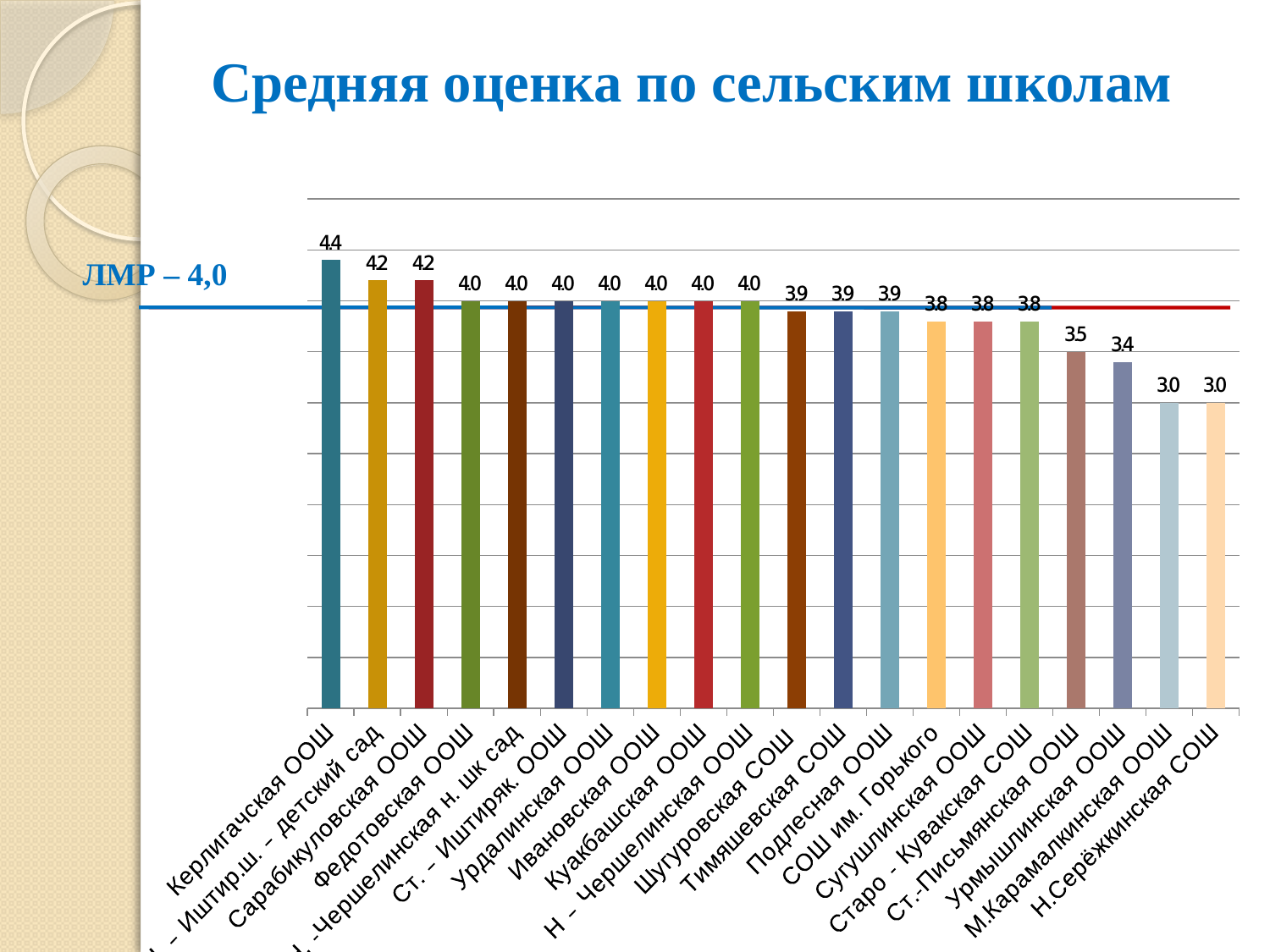

# Средняя оценка по сельским школам

### Chart

| Category | Ряд 1 |
|---|---|
| Керлигачская ООШ | 4.4 |
| Н. – Иштир.ш. – детский сад | 4.2 |
| Сарабикуловская ООШ | 4.2 |
| Федотовская ООШ | 4.0 |
| Н. -Чершелинская н. шк сад | 4.0 |
| Ст. – Иштиряк. ООШ | 4.0 |
| Урдалинская ООШ | 4.0 |
| Ивановская ООШ | 4.0 |
| Куакбашская ООШ | 4.0 |
| Н – Чершелинская ООШ | 4.0 |
| Шугуровская СОШ  | 3.9 |
| Тимяшевская СОШ | 3.9 |
| Подлесная ООШ | 3.9 |
| СОШ им. Горького | 3.8 |
| Сугушлинская ООШ | 3.8 |
| Старо - Кувакская СОШ | 3.8 |
| Ст.-Письмянская ООШ | 3.5 |
| Урмышлинская ООШ | 3.4 |
| М.Карамалкинская ООШ | 3.0 |
| Н.Серёжкинская СОШ | 3.0 |
ЛМР – 4,0